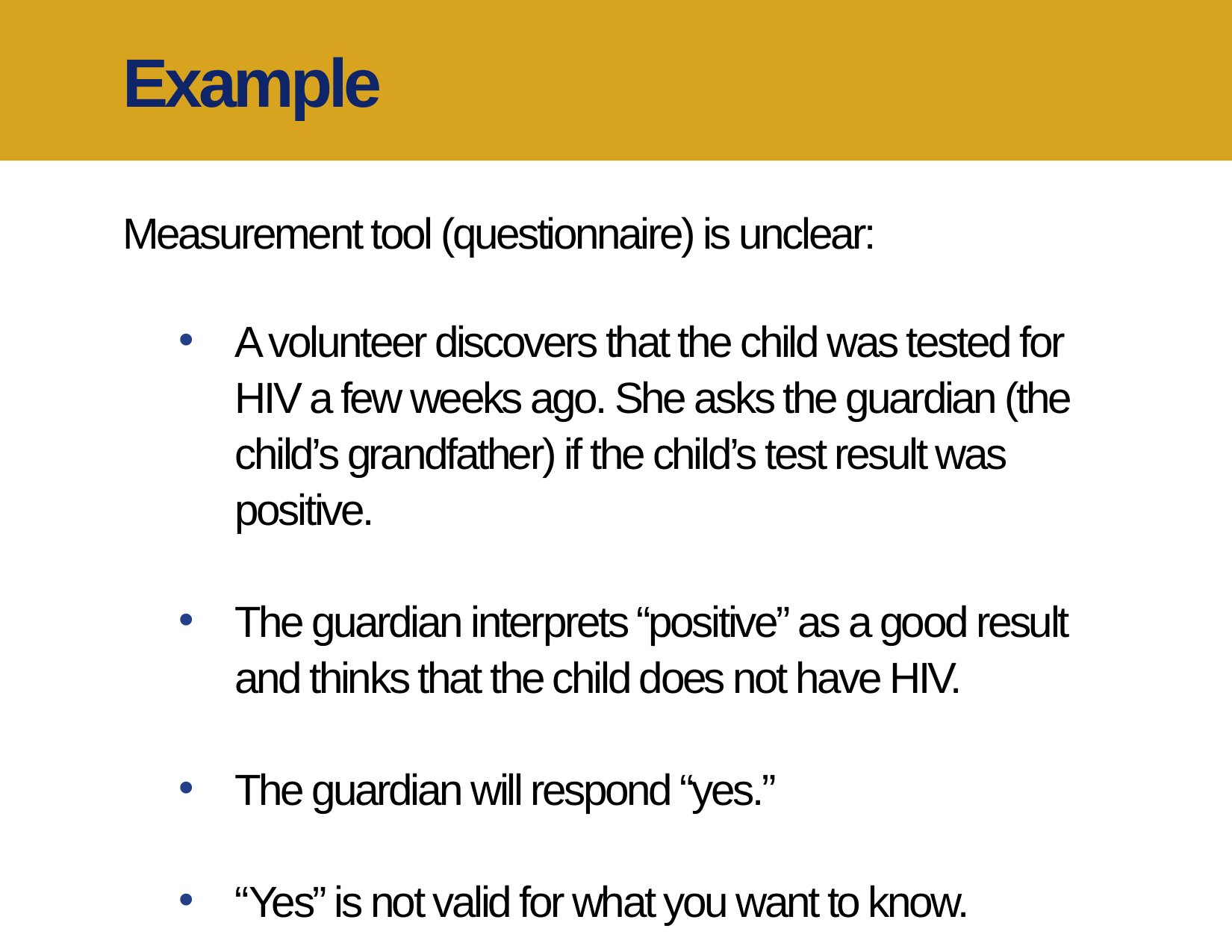

Example
Measurement tool (questionnaire) is unclear:

A volunteer discovers that the child was tested for HIV a few weeks ago. She asks the guardian (the child’s grandfather) if the child’s test result was positive.

The guardian interprets “positive” as a good result and thinks that the child does not have HIV.

The guardian will respond “yes.”

“Yes” is not valid for what you want to know.